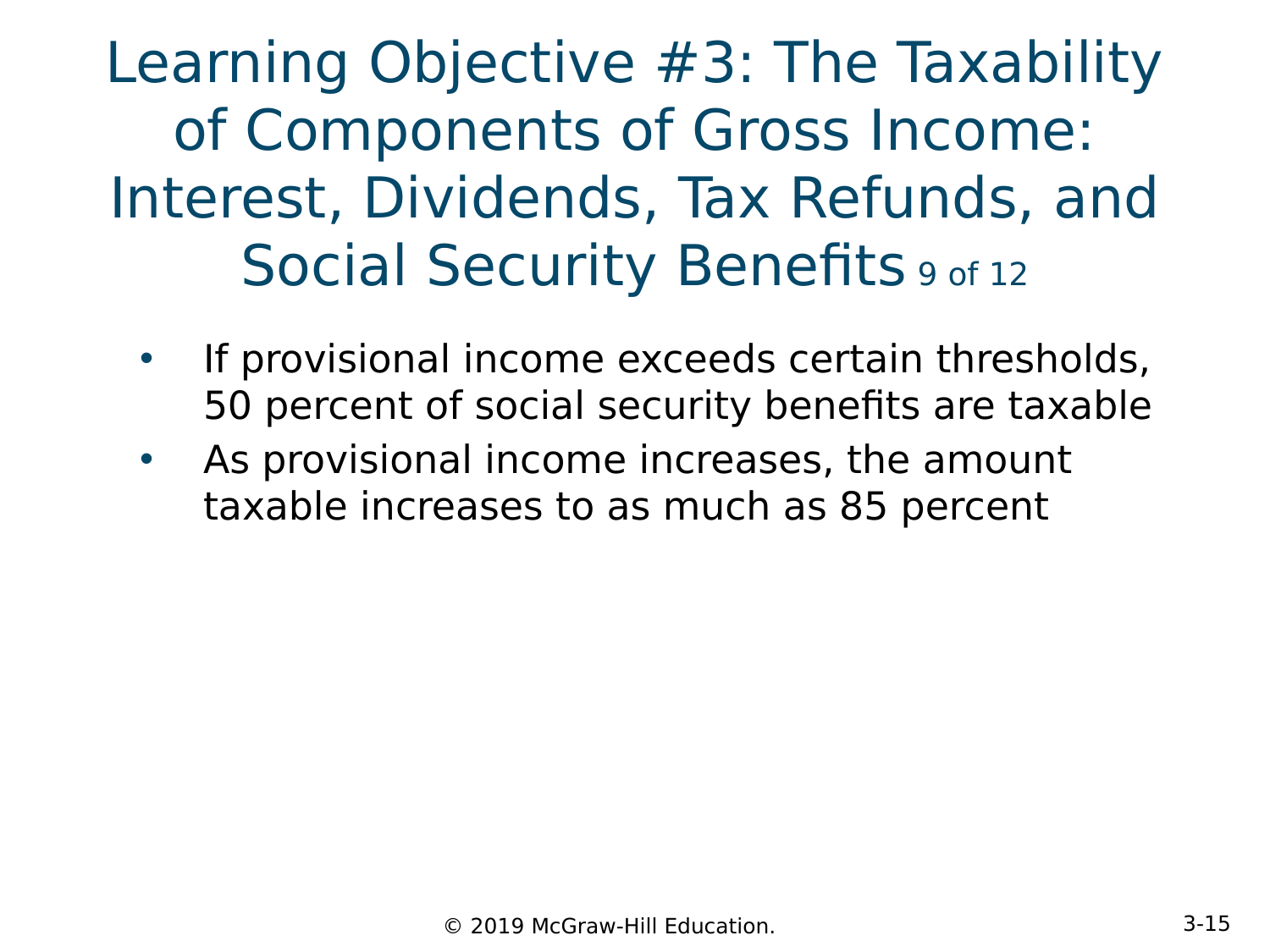

# Learning Objective #3: The Taxability of Components of Gross Income: Interest, Dividends, Tax Refunds, and Social Security Benefits 9 of 12
If provisional income exceeds certain thresholds, 50 percent of social security benefits are taxable
As provisional income increases, the amount taxable increases to as much as 85 percent